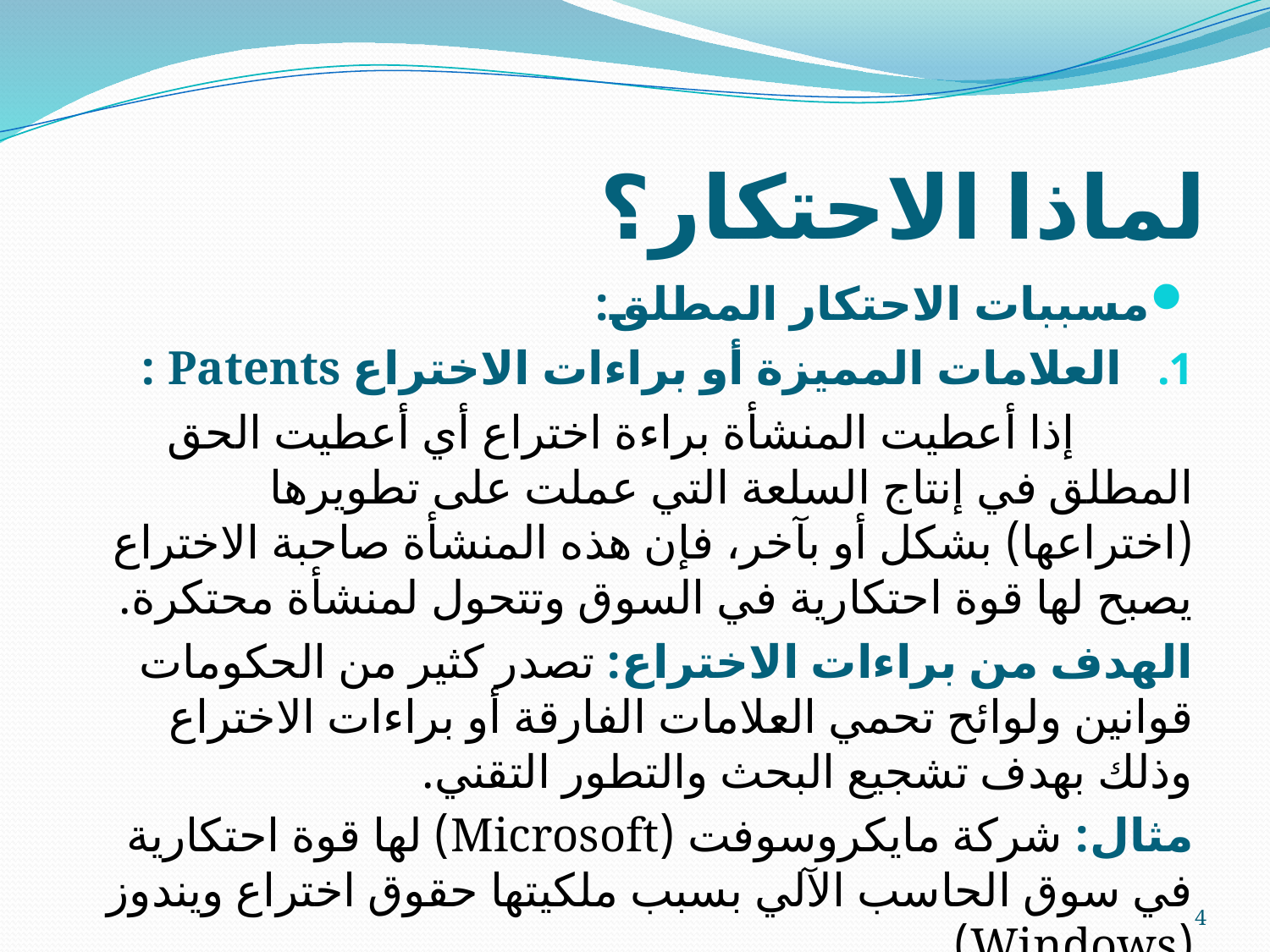

# لماذا الاحتكار؟
مسببات الاحتكار المطلق:
العلامات المميزة أو براءات الاختراع Patents :
          إذا أعطيت المنشأة براءة اختراع أي أعطيت الحق المطلق في إنتاج السلعة التي عملت على تطويرها (اختراعها) بشكل أو بآخر، فإن هذه المنشأة صاحبة الاختراع يصبح لها قوة احتكارية في السوق وتتحول لمنشأة محتكرة.
الهدف من براءات الاختراع: تصدر كثير من الحكومات قوانين ولوائح تحمي العلامات الفارقة أو براءات الاختراع وذلك بهدف تشجيع البحث والتطور التقني.
مثال: شركة مايكروسوفت (Microsoft) لها قوة احتكارية في سوق الحاسب الآلي بسبب ملكيتها حقوق اختراع ويندوز (Windows).
4